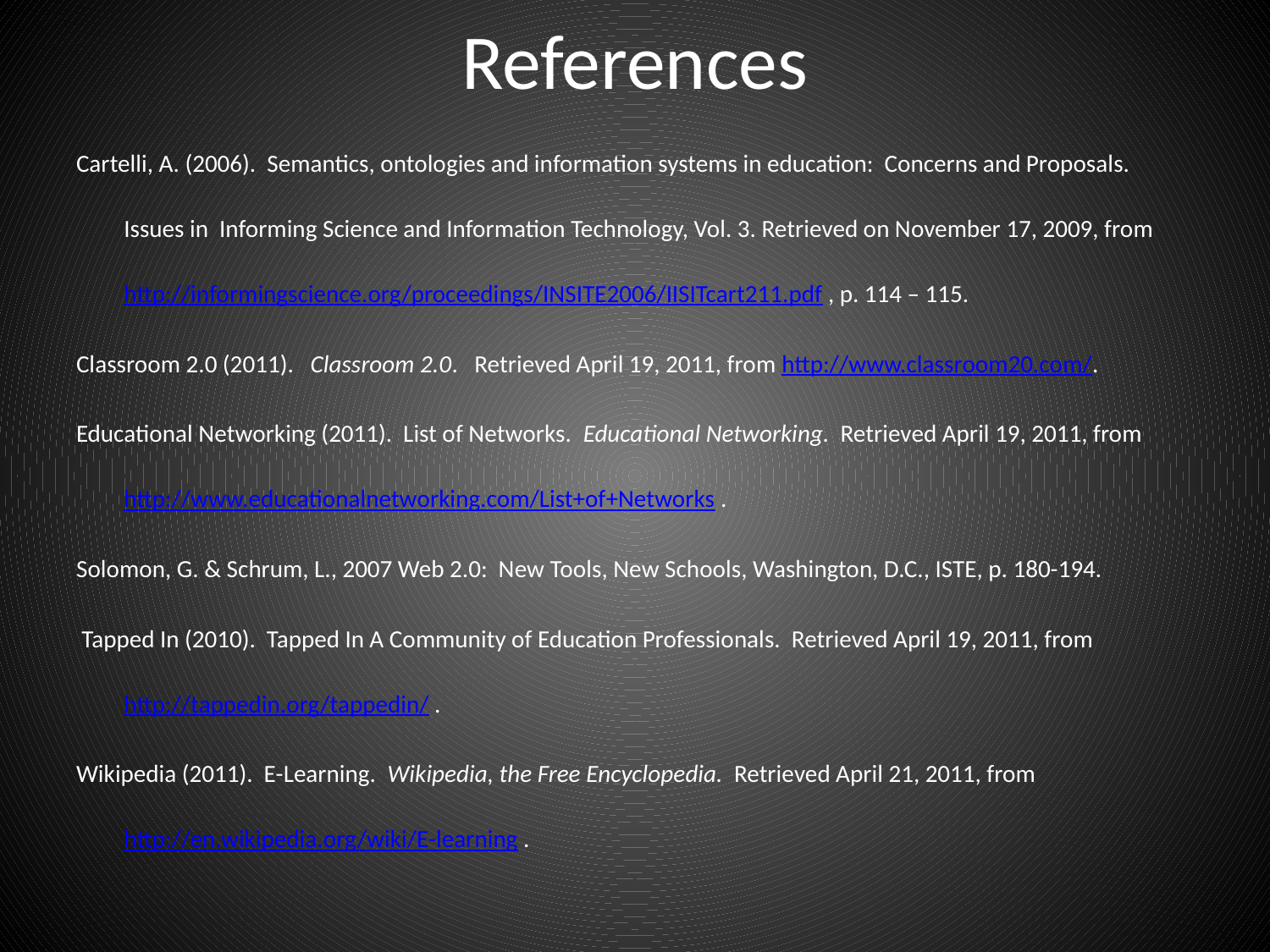

# References
Cartelli, A. (2006).  Semantics, ontologies and information systems in education:  Concerns and Proposals.  Issues in  Informing Science and Information Technology, Vol. 3. Retrieved on November 17, 2009, from  http://informingscience.org/proceedings/INSITE2006/IISITcart211.pdf , p. 114 – 115.
Classroom 2.0 (2011).   Classroom 2.0.   Retrieved April 19, 2011, from http://www.classroom20.com/.
Educational Networking (2011).  List of Networks.  Educational Networking.  Retrieved April 19, 2011, from http://www.educationalnetworking.com/List+of+Networks .
Solomon, G. & Schrum, L., 2007 Web 2.0:  New Tools, New Schools, Washington, D.C., ISTE, p. 180-194.
 Tapped In (2010).  Tapped In A Community of Education Professionals.  Retrieved April 19, 2011, from http://tappedin.org/tappedin/ .
Wikipedia (2011).  E-Learning.  Wikipedia, the Free Encyclopedia.  Retrieved April 21, 2011, from http://en.wikipedia.org/wiki/E-learning .